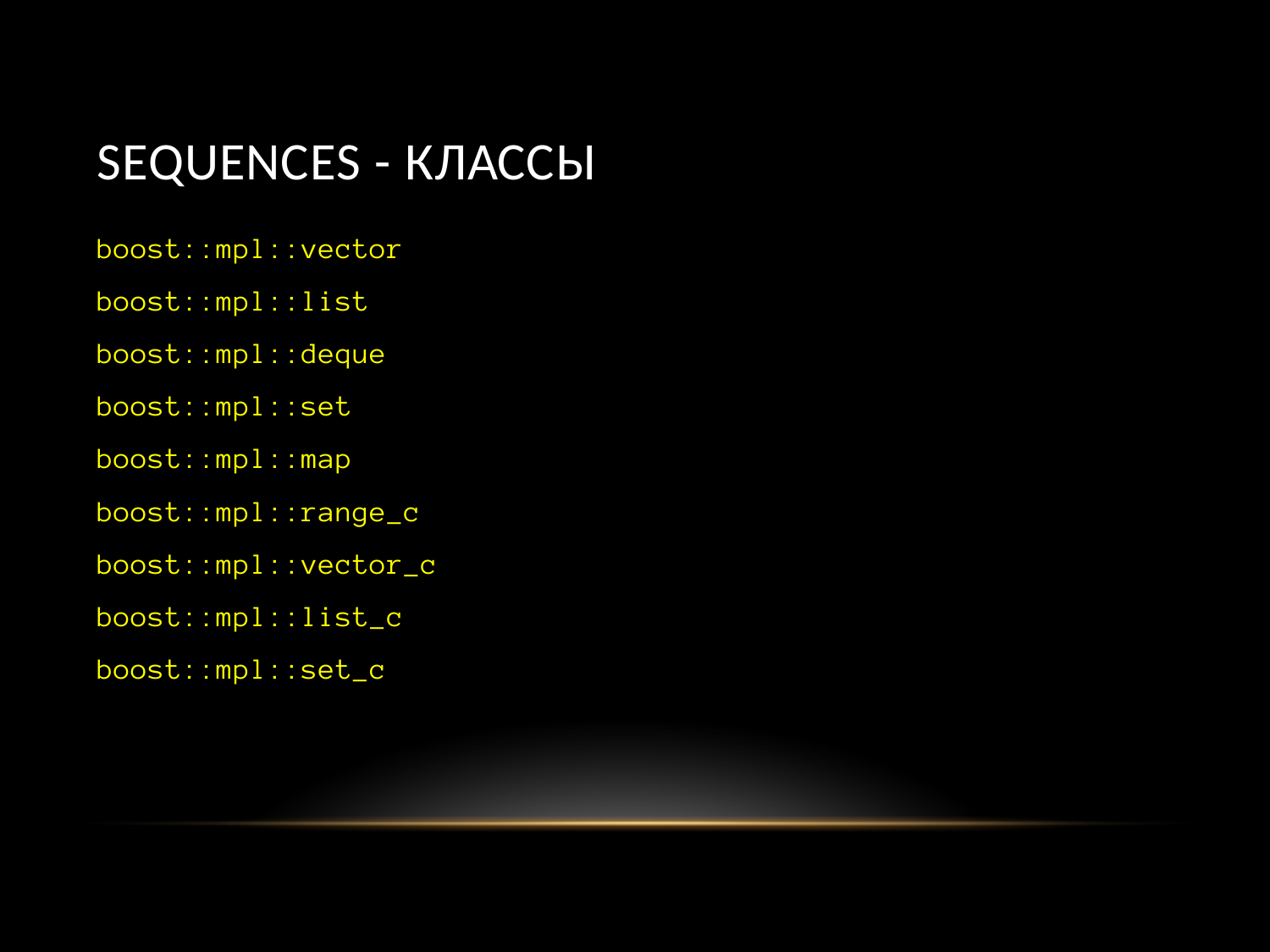

# Sequences - классы
boost::mpl::vector
boost::mpl::list
boost::mpl::deque
boost::mpl::set
boost::mpl::map
boost::mpl::range_c
boost::mpl::vector_c
boost::mpl::list_c
boost::mpl::set_c